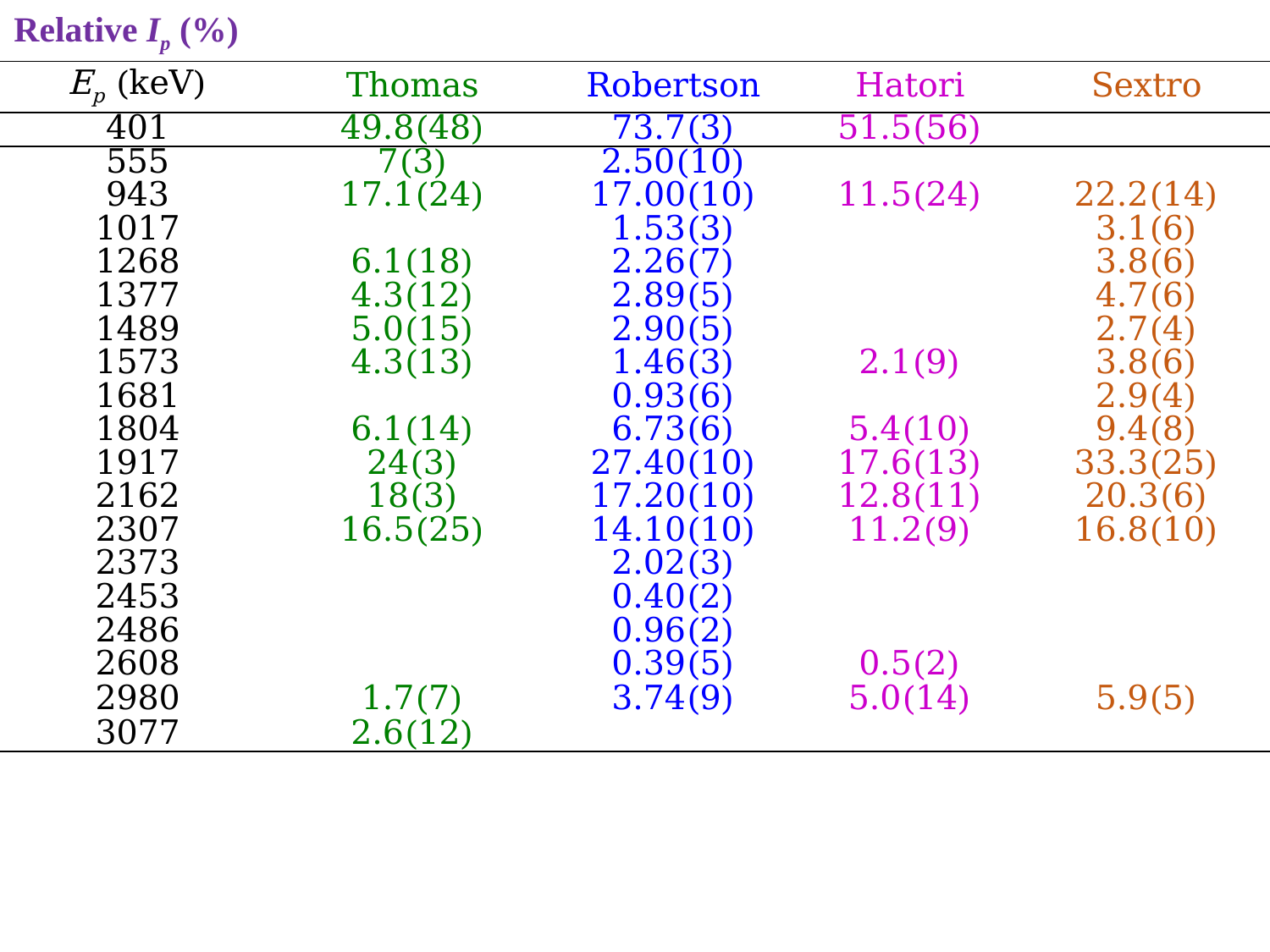

Relative Ip (%)
| Ep (keV) | Thomas | Robertson | Hatori | Sextro |
| --- | --- | --- | --- | --- |
| 401 | 49.8(48) | 73.7(3) | 51.5(56) |  |
| 555 | 7(3) | 2.50(10) |  |  |
| 943 | 17.1(24) | 17.00(10) | 11.5(24) | 22.2(14) |
| 1017 |  | 1.53(3) |  | 3.1(6) |
| 1268 | 6.1(18) | 2.26(7) |  | 3.8(6) |
| 1377 | 4.3(12) | 2.89(5) |  | 4.7(6) |
| 1489 | 5.0(15) | 2.90(5) |  | 2.7(4) |
| 1573 | 4.3(13) | 1.46(3) | 2.1(9) | 3.8(6) |
| 1681 |  | 0.93(6) |  | 2.9(4) |
| 1804 | 6.1(14) | 6.73(6) | 5.4(10) | 9.4(8) |
| 1917 | 24(3) | 27.40(10) | 17.6(13) | 33.3(25) |
| 2162 | 18(3) | 17.20(10) | 12.8(11) | 20.3(6) |
| 2307 | 16.5(25) | 14.10(10) | 11.2(9) | 16.8(10) |
| 2373 |  | 2.02(3) |  |  |
| 2453 |  | 0.40(2) |  |  |
| 2486 |  | 0.96(2) |  |  |
| 2608 |  | 0.39(5) | 0.5(2) |  |
| 2980 | 1.7(7) | 3.74(9) | 5.0(14) | 5.9(5) |
| 3077 | 2.6(12) |  |  |  |